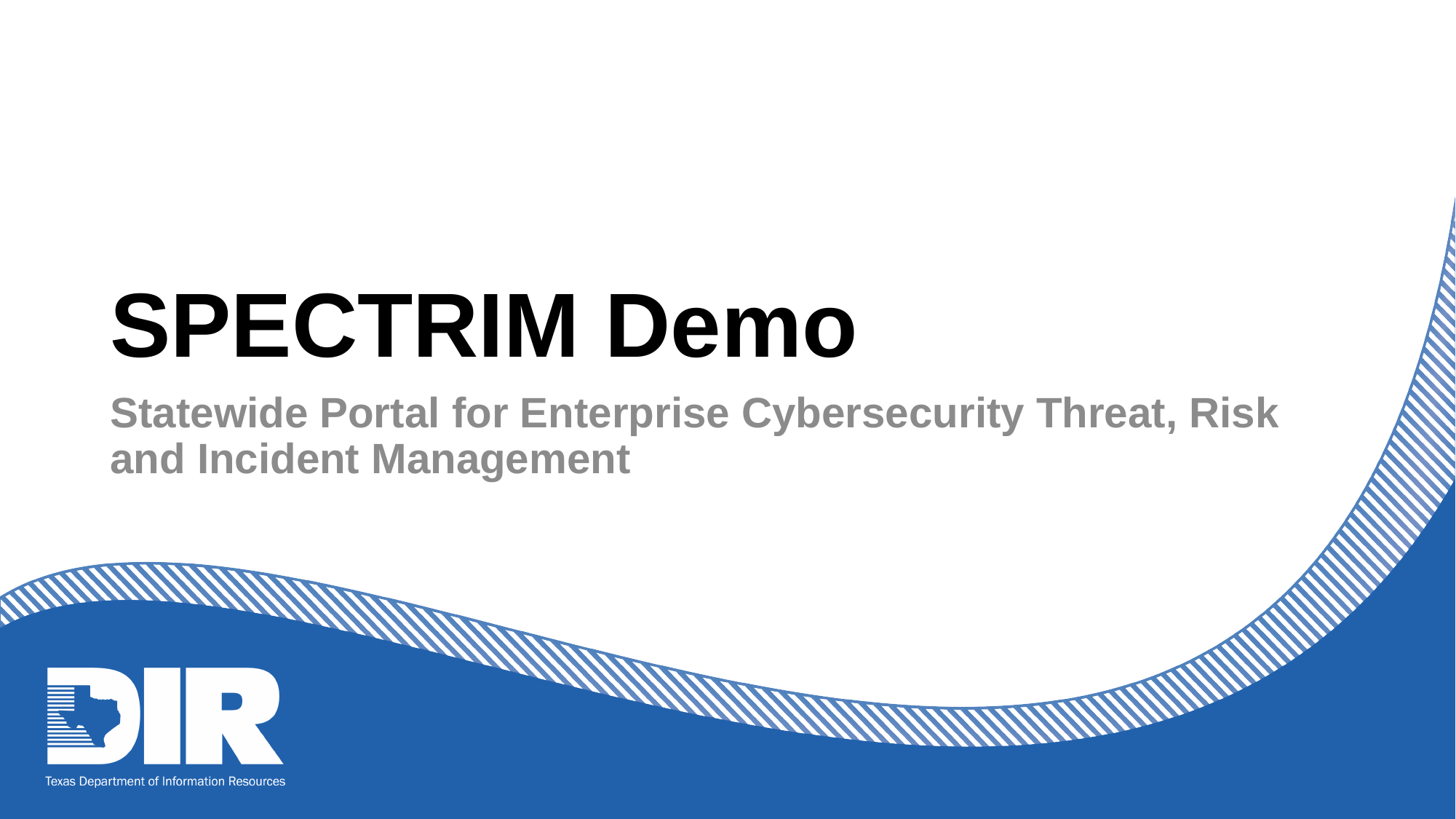

# SPECTRIM Demo
Statewide Portal for Enterprise Cybersecurity Threat, Risk and Incident Management